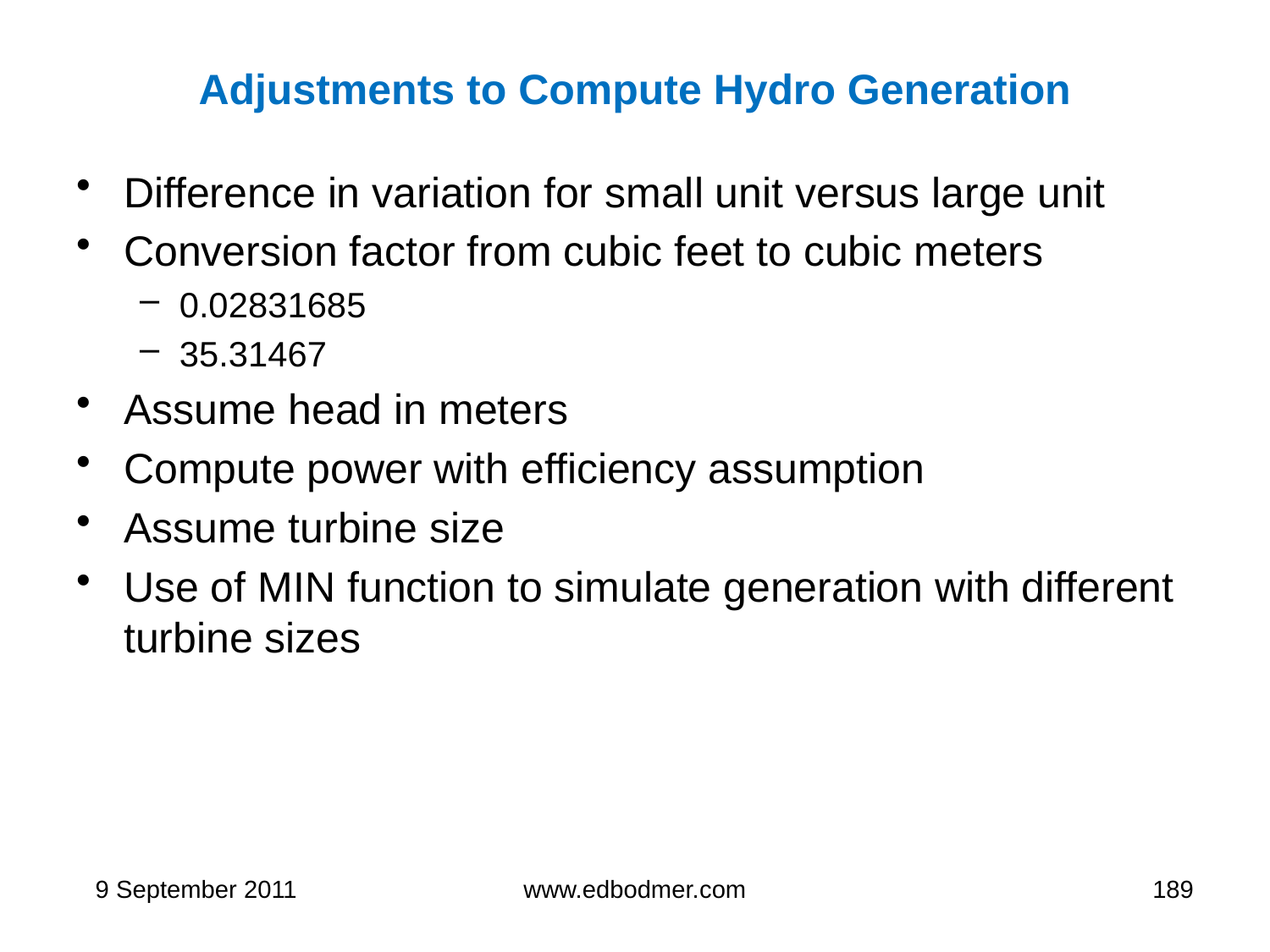

# Adjustments to Compute Hydro Generation
Difference in variation for small unit versus large unit
Conversion factor from cubic feet to cubic meters
0.02831685
35.31467
Assume head in meters
Compute power with efficiency assumption
Assume turbine size
Use of MIN function to simulate generation with different turbine sizes
9 September 2011
www.edbodmer.com
189